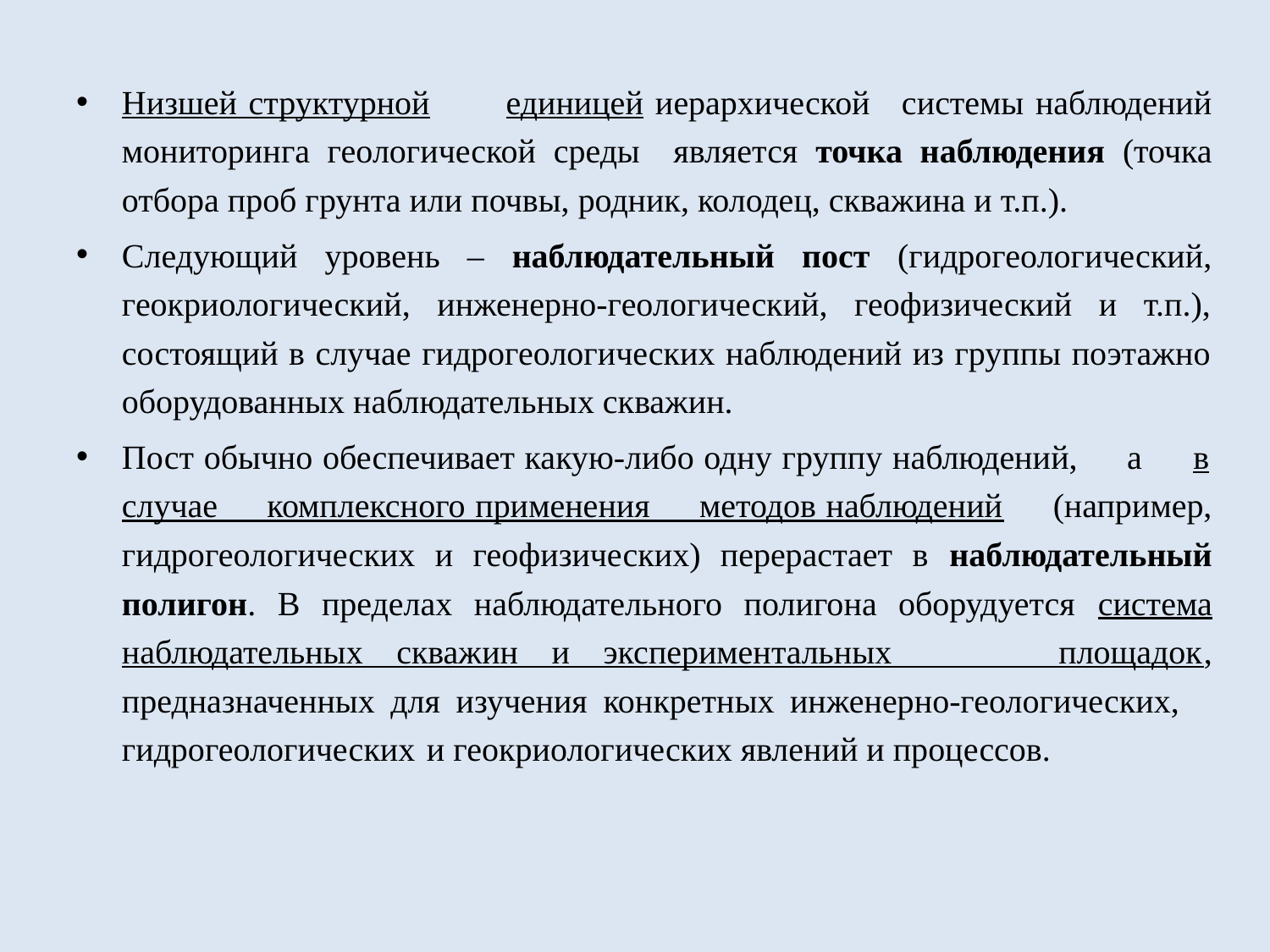

Низшей структурной	единицей иерархической	 системы наблюдений мониторинга геологической среды	является точка наблюдения (точка отбора проб грунта или почвы, родник, колодец, скважина и т.п.).
Следующий уровень – наблюдательный пост (гидрогеологический, геокриологический, инженерно-геологический, геофизический и т.п.), состоящий в случае гидрогеологических наблюдений из группы поэтажно оборудованных наблюдательных скважин.
Пост обычно обеспечивает какую-либо одну группу наблюдений,     а     в	случае     комплексного применения     методов наблюдений     (например, гидрогеологических и геофизических) перерастает в наблюдательный полигон. В пределах наблюдательного полигона оборудуется система наблюдательных скважин и экспериментальных     площадок, предназначенных для изучения конкретных инженерно-геологических,   гидрогеологических	и геокриологических явлений и процессов.